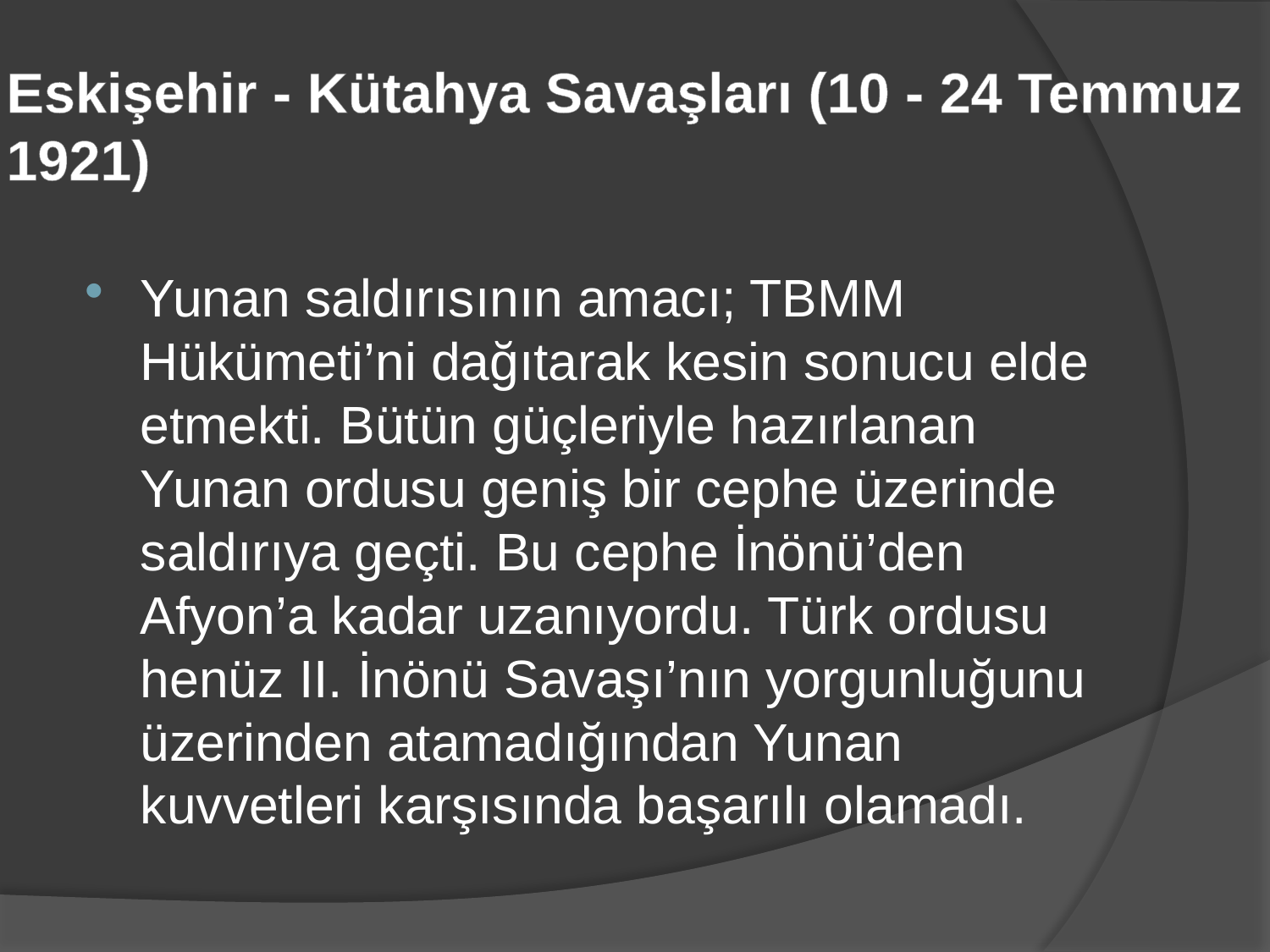

# Eskişehir - Kütahya Savaşları (10 - 24 Temmuz 1921)
Yunan saldırısının amacı; TBMM Hükümeti’ni dağıtarak kesin sonucu elde etmekti. Bütün güçleriyle hazırlanan Yunan ordusu geniş bir cephe üzerinde saldırıya geçti. Bu cephe İnönü’den Afyon’a kadar uzanıyordu. Türk ordusu henüz II. İnönü Savaşı’nın yorgunluğunu üzerinden atamadığından Yunan kuvvetleri karşısında başarılı olamadı.